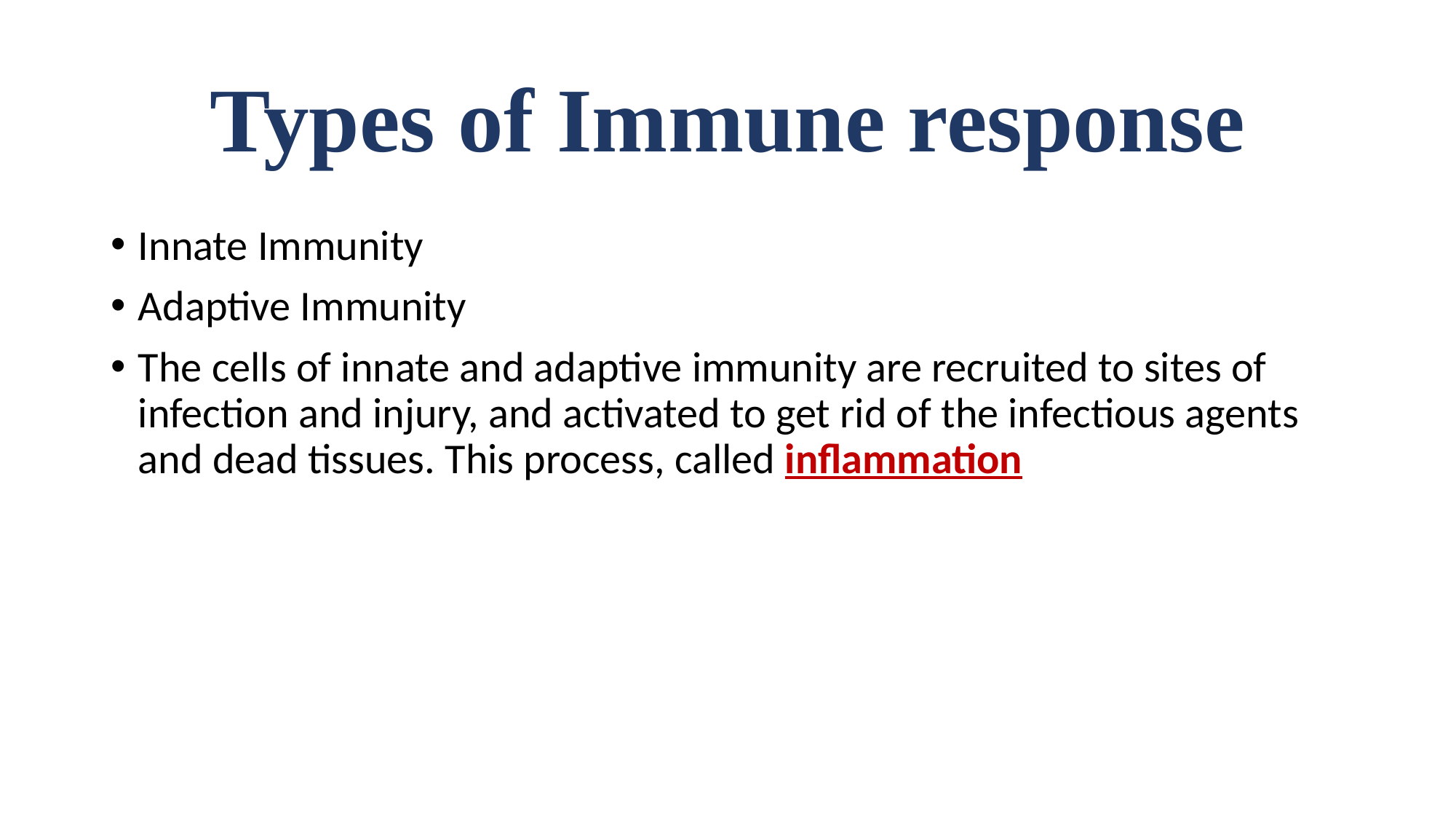

# Types of Immune response
Innate Immunity
Adaptive Immunity
The cells of innate and adaptive immunity are recruited to sites of infection and injury, and activated to get rid of the infectious agents and dead tissues. This process, called inflammation